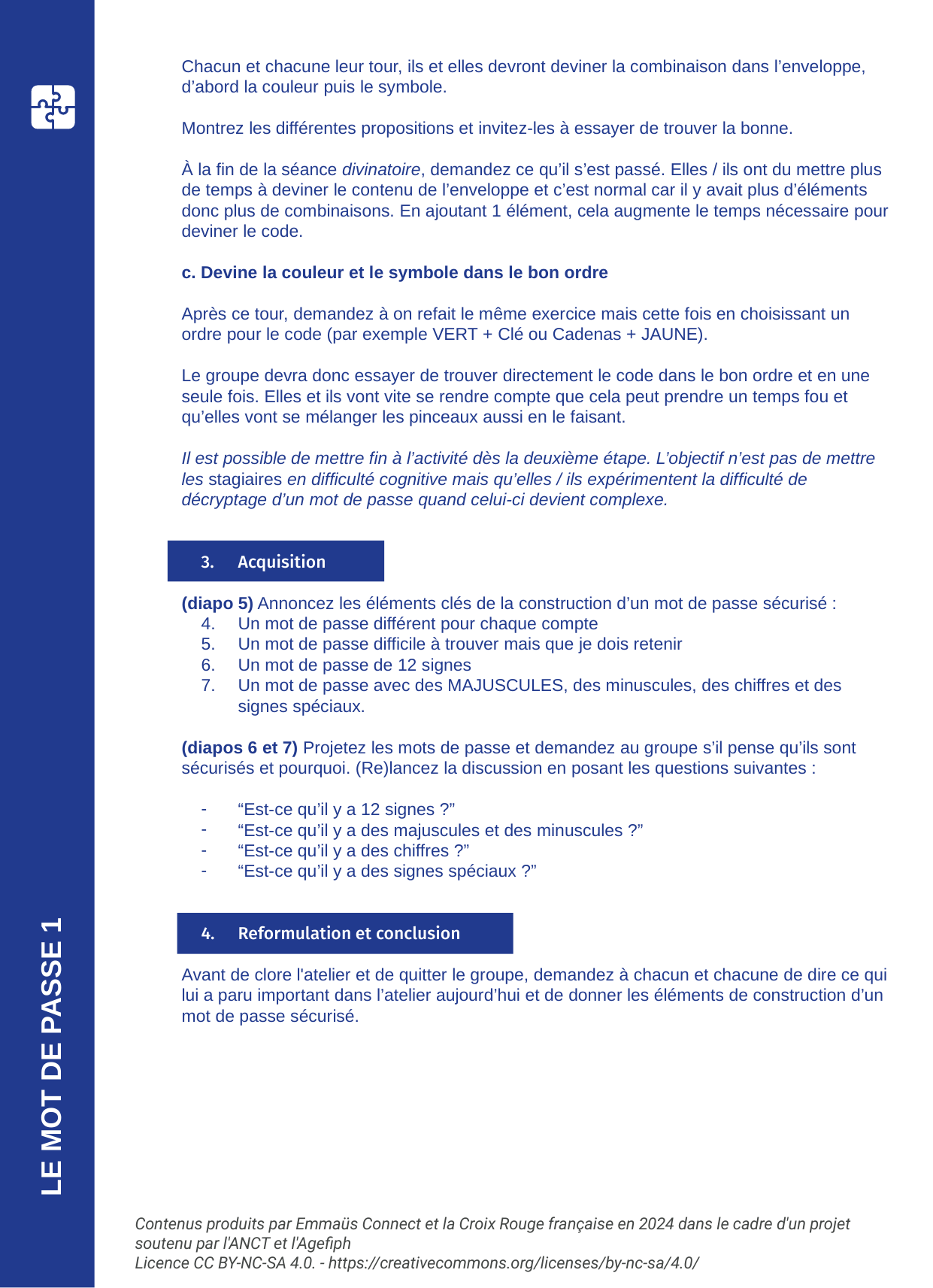

Chacun et chacune leur tour, ils et elles devront deviner la combinaison dans l’enveloppe, d’abord la couleur puis le symbole.

Montrez les différentes propositions et invitez-les à essayer de trouver la bonne.

À la fin de la séance divinatoire, demandez ce qu’il s’est passé. Elles / ils ont du mettre plus de temps à deviner le contenu de l’enveloppe et c’est normal car il y avait plus d’éléments donc plus de combinaisons. En ajoutant 1 élément, cela augmente le temps nécessaire pour deviner le code.

c. Devine la couleur et le symbole dans le bon ordre

Après ce tour, demandez à on refait le même exercice mais cette fois en choisissant un ordre pour le code (par exemple VERT + Clé ou Cadenas + JAUNE).

Le groupe devra donc essayer de trouver directement le code dans le bon ordre et en une seule fois. Elles et ils vont vite se rendre compte que cela peut prendre un temps fou et qu’elles vont se mélanger les pinceaux aussi en le faisant.

Il est possible de mettre fin à l’activité dès la deuxième étape. L’objectif n’est pas de mettre les stagiaires en difficulté cognitive mais qu’elles / ils expérimentent la difficulté de décryptage d’un mot de passe quand celui-ci devient complexe.

Acquisition

(diapo 5) Annoncez les éléments clés de la construction d’un mot de passe sécurisé :
Un mot de passe différent pour chaque compte
Un mot de passe difficile à trouver mais que je dois retenir
Un mot de passe de 12 signes
Un mot de passe avec des MAJUSCULES, des minuscules, des chiffres et des signes spéciaux.

(diapos 6 et 7) Projetez les mots de passe et demandez au groupe s’il pense qu’ils sont sécurisés et pourquoi. (Re)lancez la discussion en posant les questions suivantes :

“Est-ce qu’il y a 12 signes ?”
“Est-ce qu’il y a des majuscules et des minuscules ?”
“Est-ce qu’il y a des chiffres ?”
“Est-ce qu’il y a des signes spéciaux ?”

Reformulation et conclusion

Avant de clore l'atelier et de quitter le groupe, demandez à chacun et chacune de dire ce qui lui a paru important dans l’atelier aujourd’hui et de donner les éléments de construction d’un mot de passe sécurisé.

LE MOT DE PASSE 1